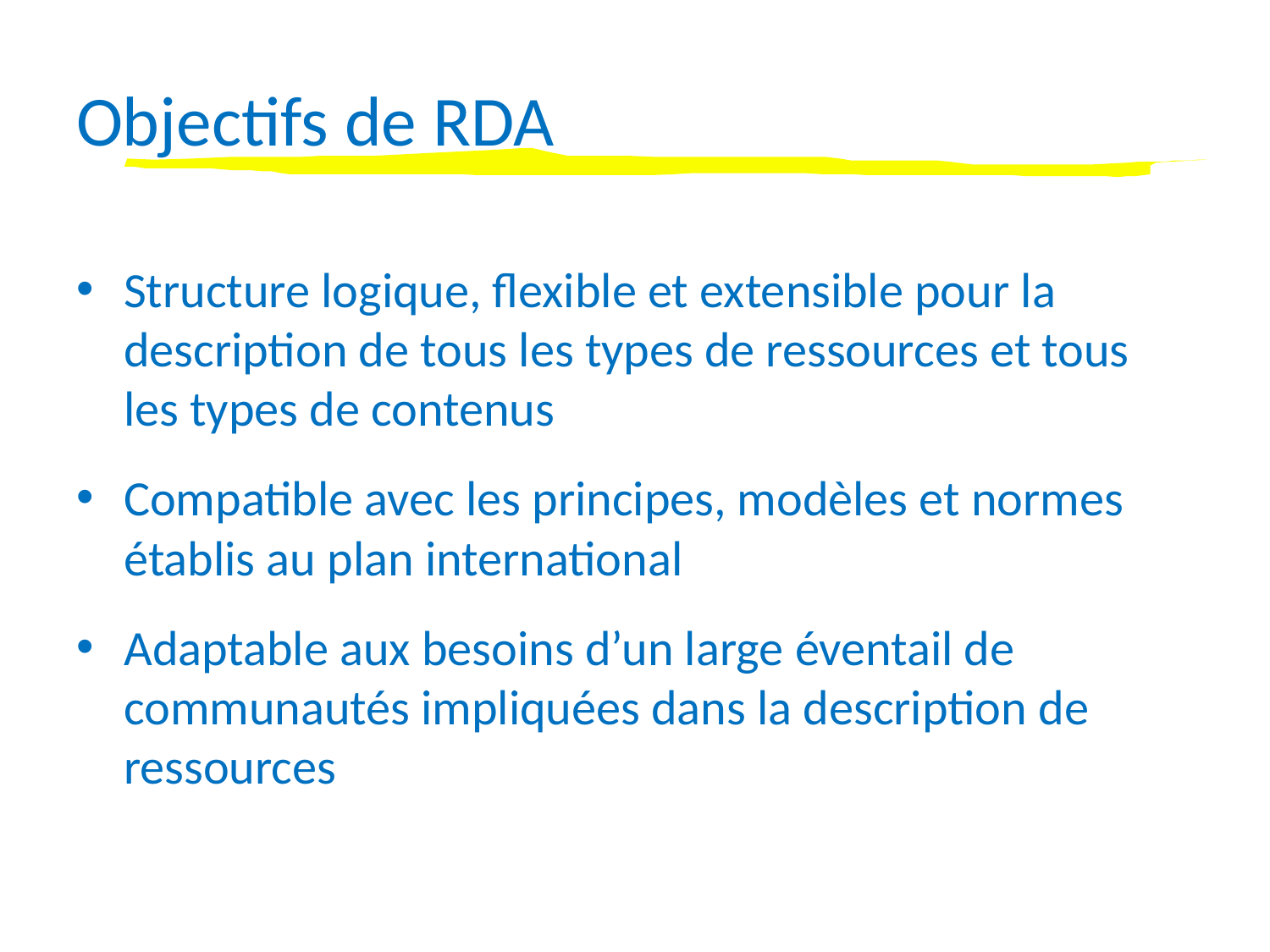

# Objectifs de RDA

Structure logique, flexible et extensible pour la description de tous les types de ressources et tous les types de contenus
Compatible avec les principes, modèles et normes établis au plan international
Adaptable aux besoins d’un large éventail de communautés impliquées dans la description de ressources